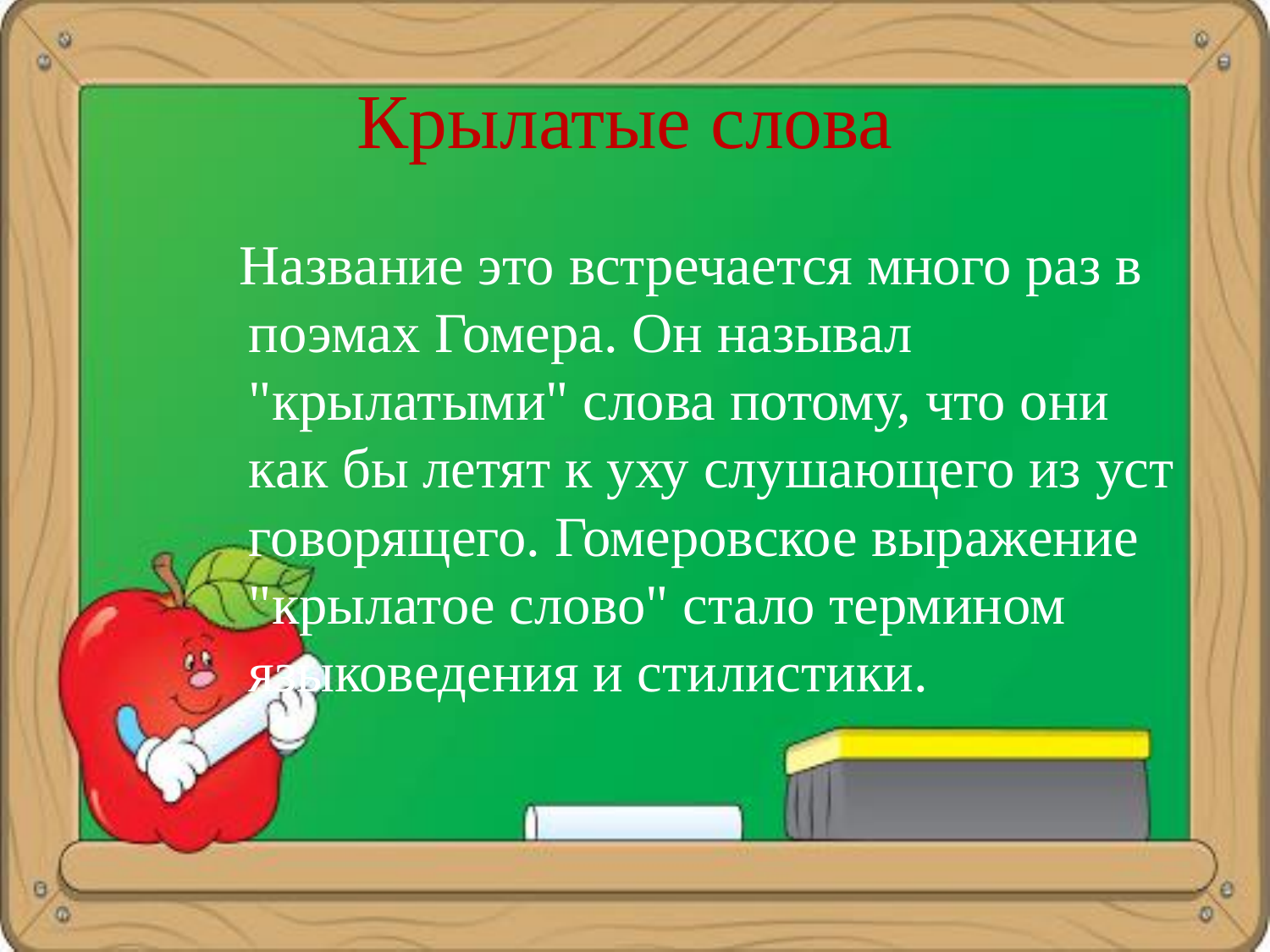

# Крылатые слова
Название это встречается много раз в  поэмах Гомера. Он называл "крылатыми" слова потому, что они как бы летят к уху слушающего из уст говорящего. Гомеровское выражение "крылатое слово" стало термином языковедения и стилистики.